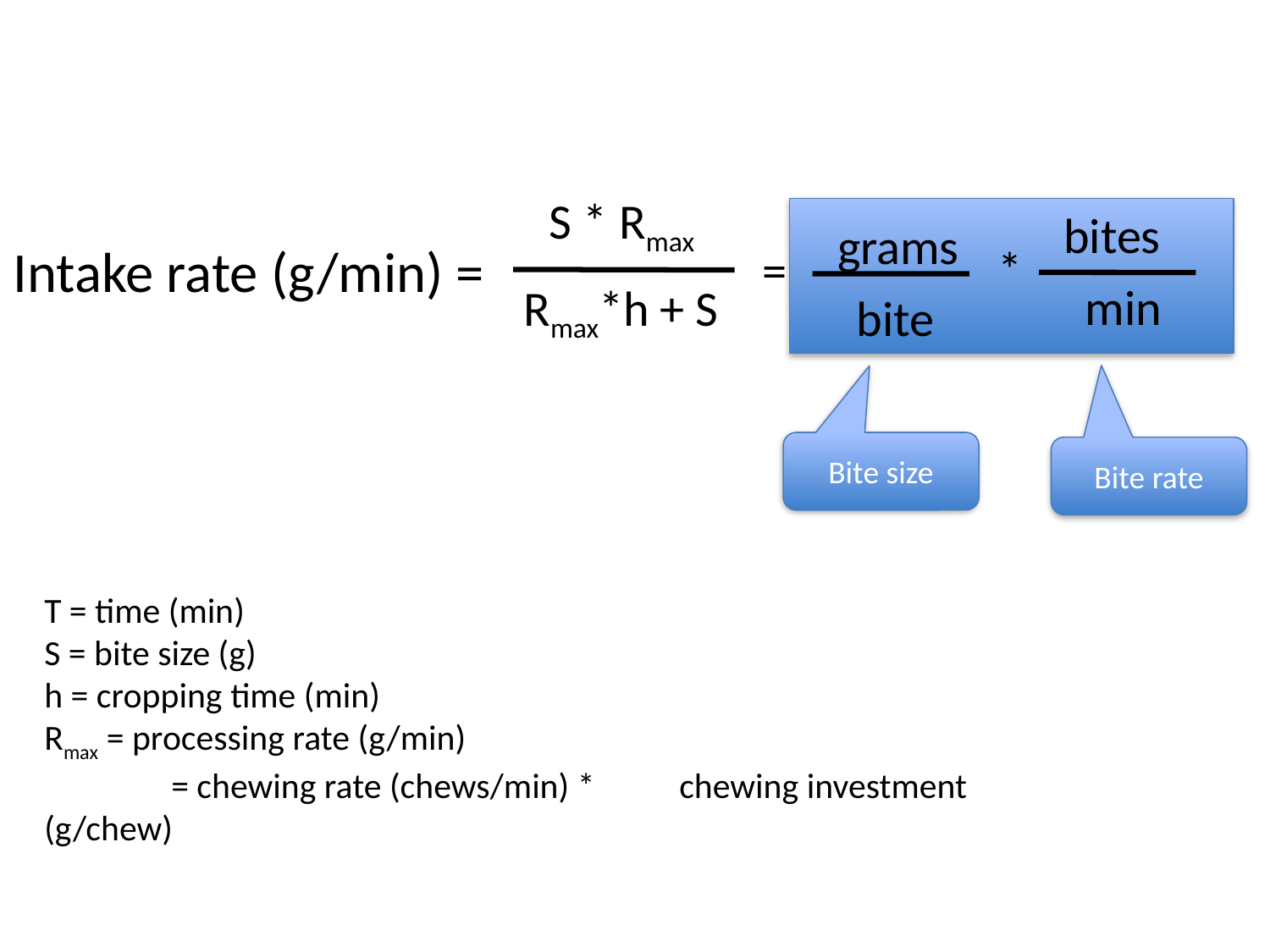

S * Rmax

bites
grams
*
=
min

bite
Bite size
Bite rate

Intake rate (g/min) =

Rmax*h + S
T = time (min)
S = bite size (g)
h = cropping time (min)
Rmax = processing rate (g/min)
	= chewing rate (chews/min) * 	chewing investment (g/chew)